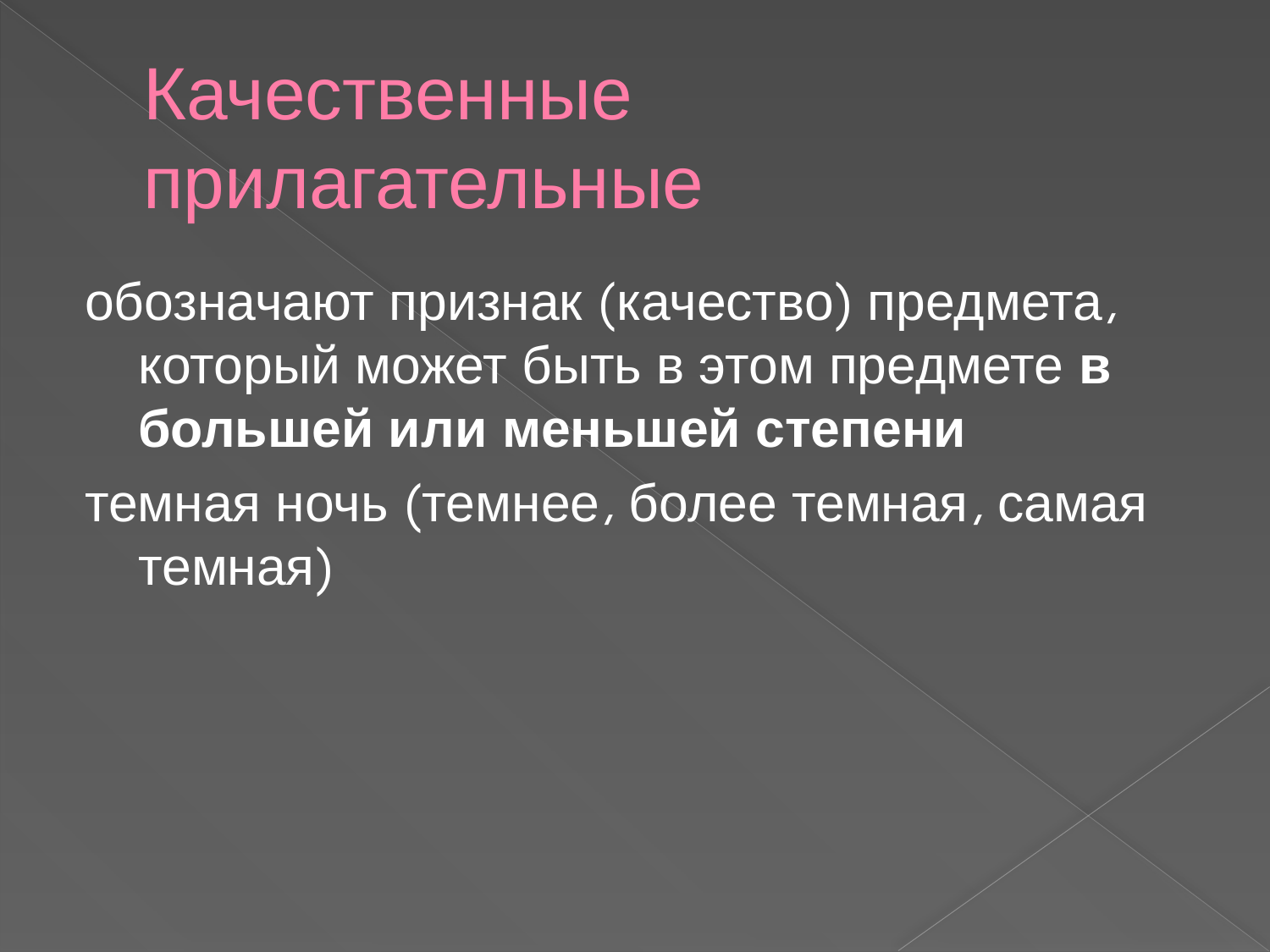

# Качественные прилагательные
обозначают признак (качество) предмета, который может быть в этом предмете в большей или меньшей степени
темная ночь (темнее, более темная, самая темная)